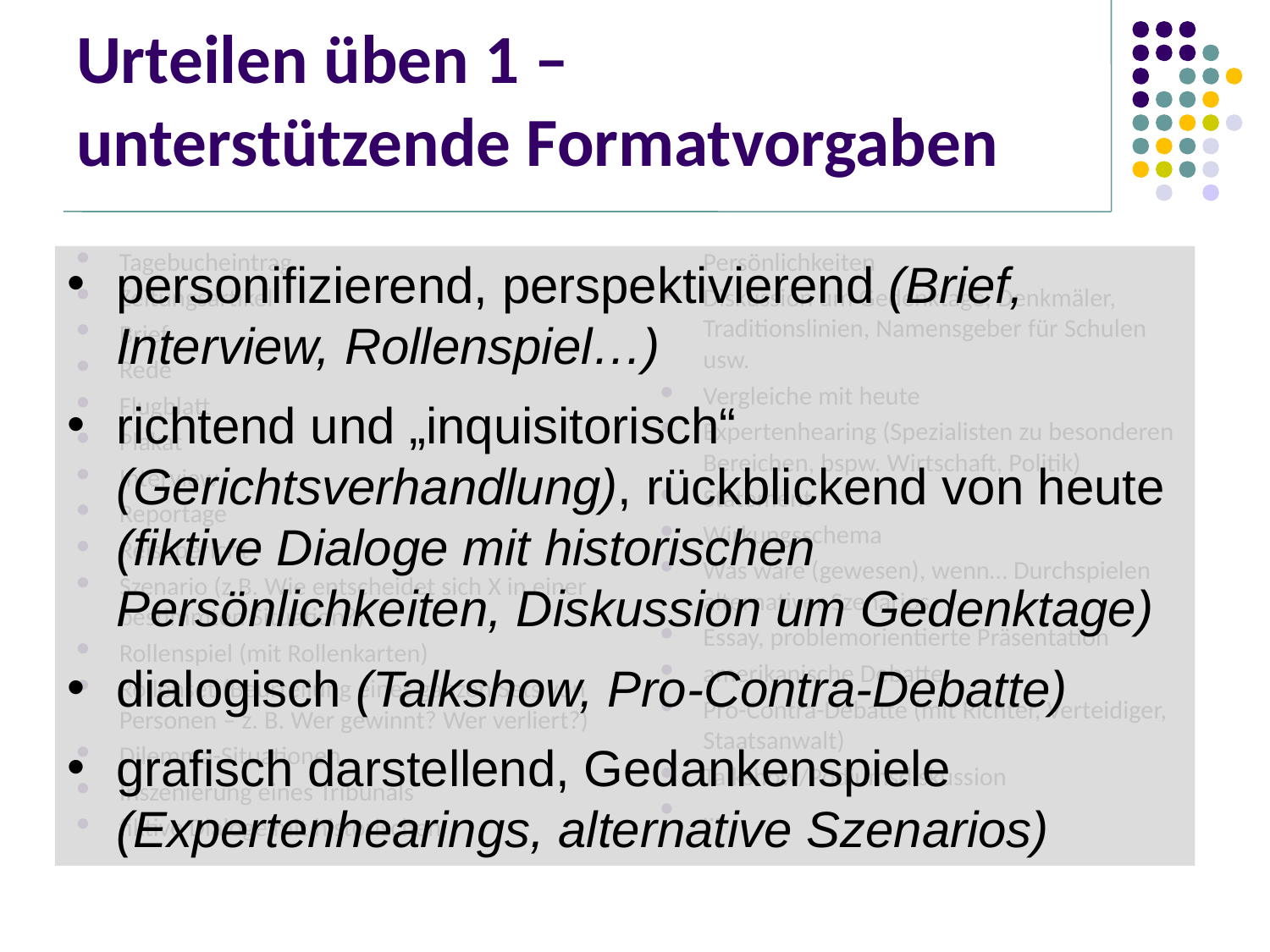

# Urteilen üben 1 – unterstützende Formatvorgaben
Tagebucheintrag
Zeitungsartikel
Brief
Rede
Flugblatt
Plakat
Interview
Reportage
Reisebericht
Szenario (z.B. Wie entscheidet sich X in einer bestimmten Situation?)
Rollenspiel (mit Rollenkarten)
Rollenset (Beurteilung eines ganzen Sets von Personen – z. B. Wer gewinnt? Wer verliert?)
Dilemma-Situationen
Inszenierung eines Tribunals
fiktive Dialoge mit historischen Persönlichkeiten
Diskussion um Gedenktage, Denkmäler, Traditionslinien, Namensgeber für Schulen usw.
Vergleiche mit heute
Expertenhearing (Spezialisten zu besonderen Bereichen, bspw. Wirtschaft, Politik)
Statement
Wirkungsschema
Was wäre (gewesen), wenn… Durchspielen alternativer Szenarios
Essay, problemorientierte Präsentation
amerikanische Debatte
Pro-Contra-Debatte (mit Richter, Verteidiger, Staatsanwalt)
Talkshow/Podiumsdiskussion
…

personifizierend, perspektivierend (Brief, Interview, Rollenspiel…)
richtend und „inquisitorisch“ (Gerichtsverhandlung), rückblickend von heute (fiktive Dialoge mit historischen Persönlichkeiten, Diskussion um Gedenktage)
dialogisch (Talkshow, Pro-Contra-Debatte)
grafisch darstellend, Gedankenspiele (Expertenhearings, alternative Szenarios)